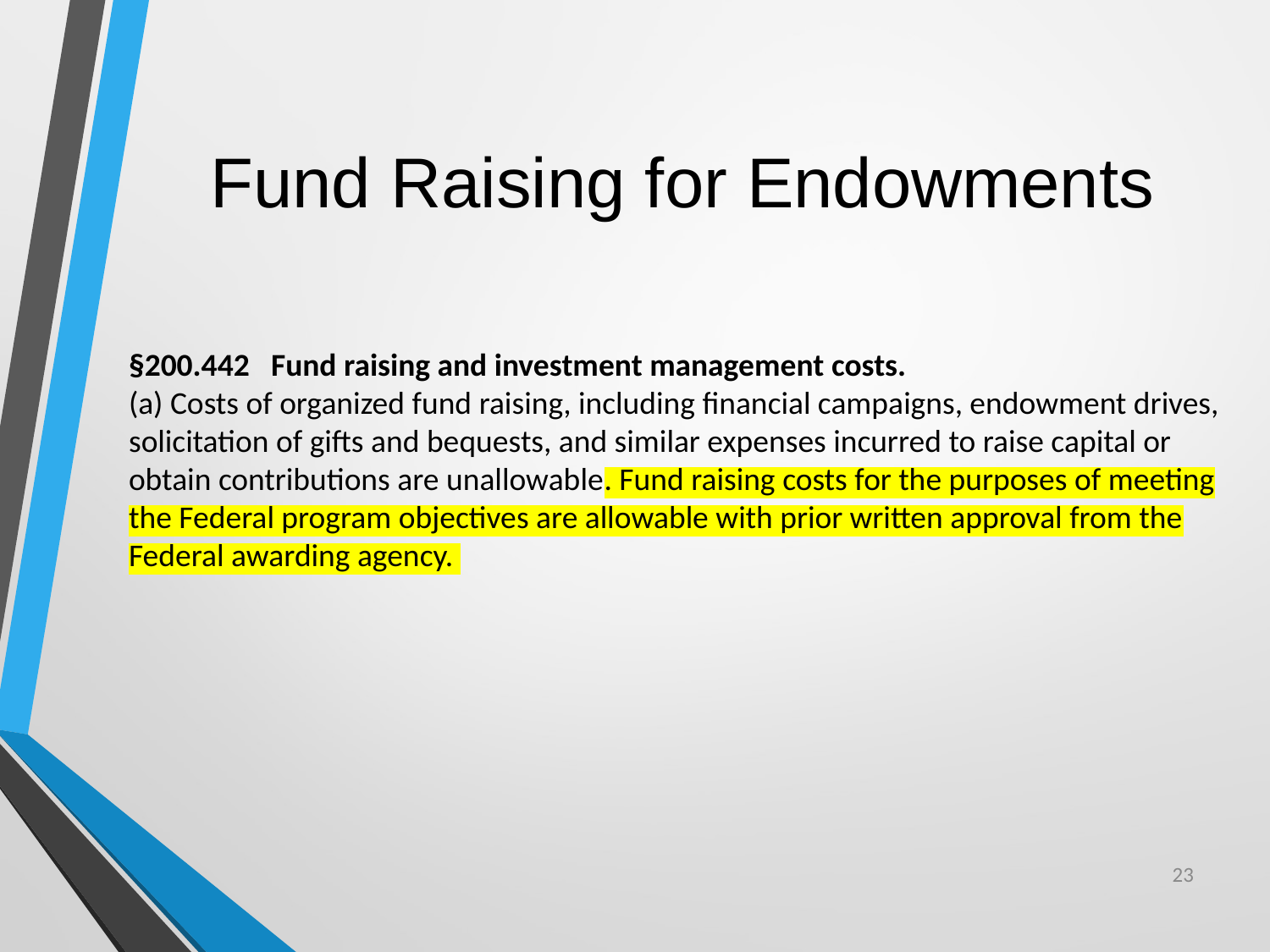

# Fund Raising for Endowments
§200.442   Fund raising and investment management costs.
(a) Costs of organized fund raising, including financial campaigns, endowment drives, solicitation of gifts and bequests, and similar expenses incurred to raise capital or obtain contributions are unallowable. Fund raising costs for the purposes of meeting the Federal program objectives are allowable with prior written approval from the Federal awarding agency.
23